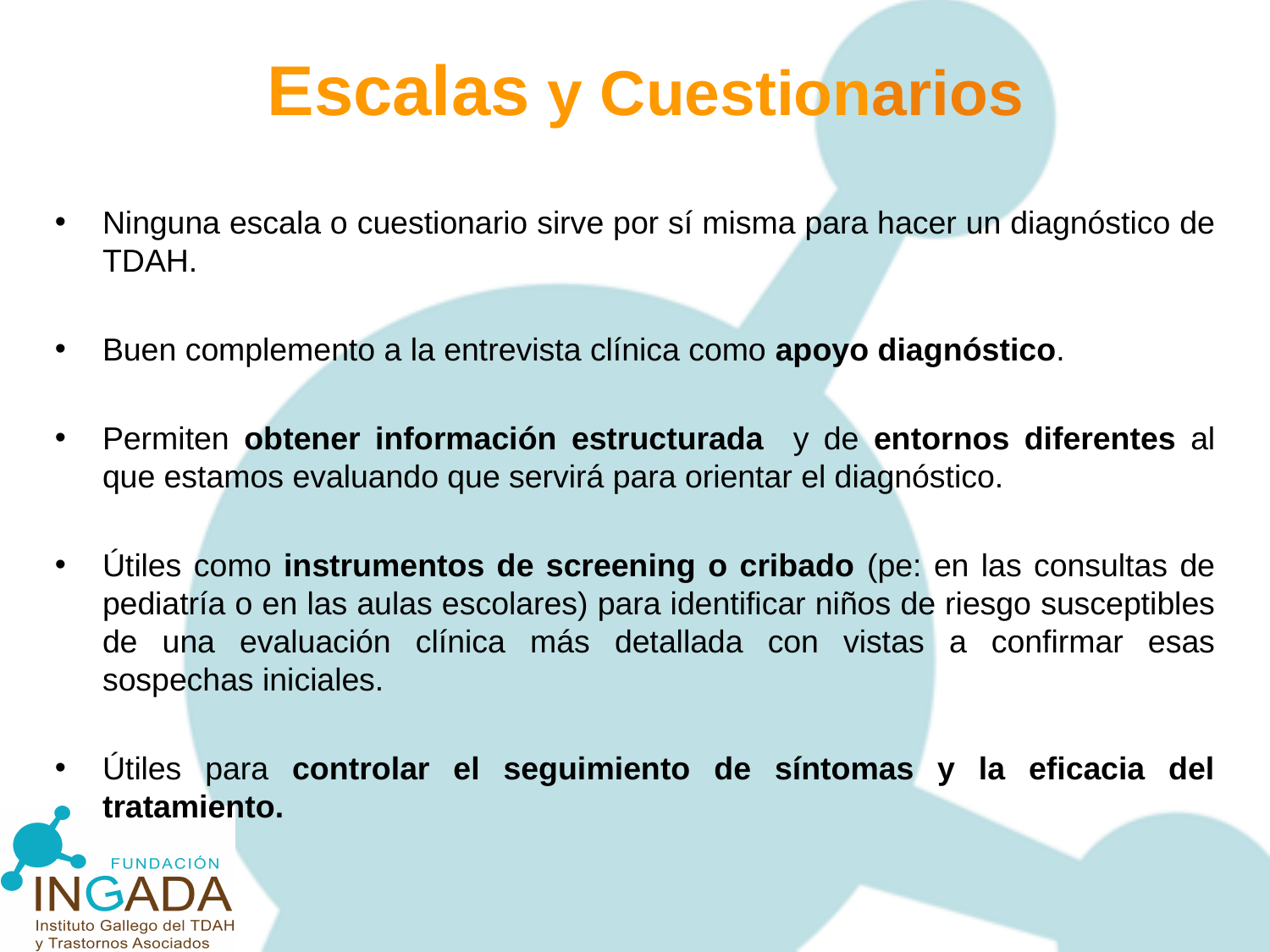

Escalas y Cuestionarios

Ninguna escala o cuestionario sirve por sí misma para hacer un diagnóstico de TDAH.

Buen complemento a la entrevista clínica como apoyo diagnóstico.

Permiten obtener información estructurada  y de entornos diferentes al que estamos evaluando que servirá para orientar el diagnóstico.

Útiles como instrumentos de screening o cribado (pe: en las consultas de pediatría o en las aulas escolares) para identificar niños de riesgo susceptibles de una evaluación clínica más detallada con vistas a confirmar esas sospechas iniciales.

Útiles para controlar el seguimiento de síntomas y la eficacia del tratamiento.